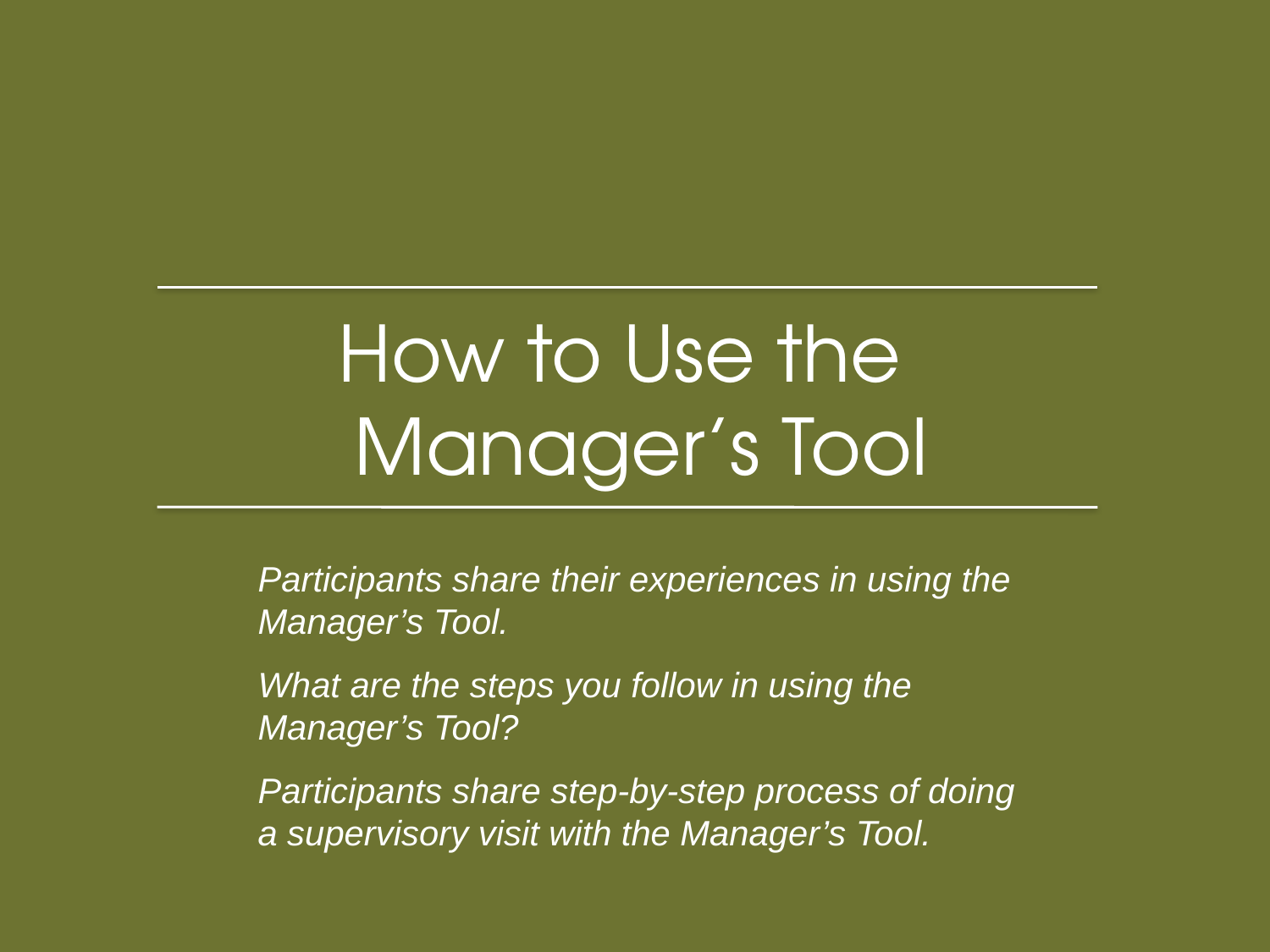

How to Use the   Manager’s Tool
Participants share their experiences in using the Manager’s Tool.
What are the steps you follow in using the Manager’s Tool?
Participants share step-by-step process of doing a supervisory visit with the Manager’s Tool.